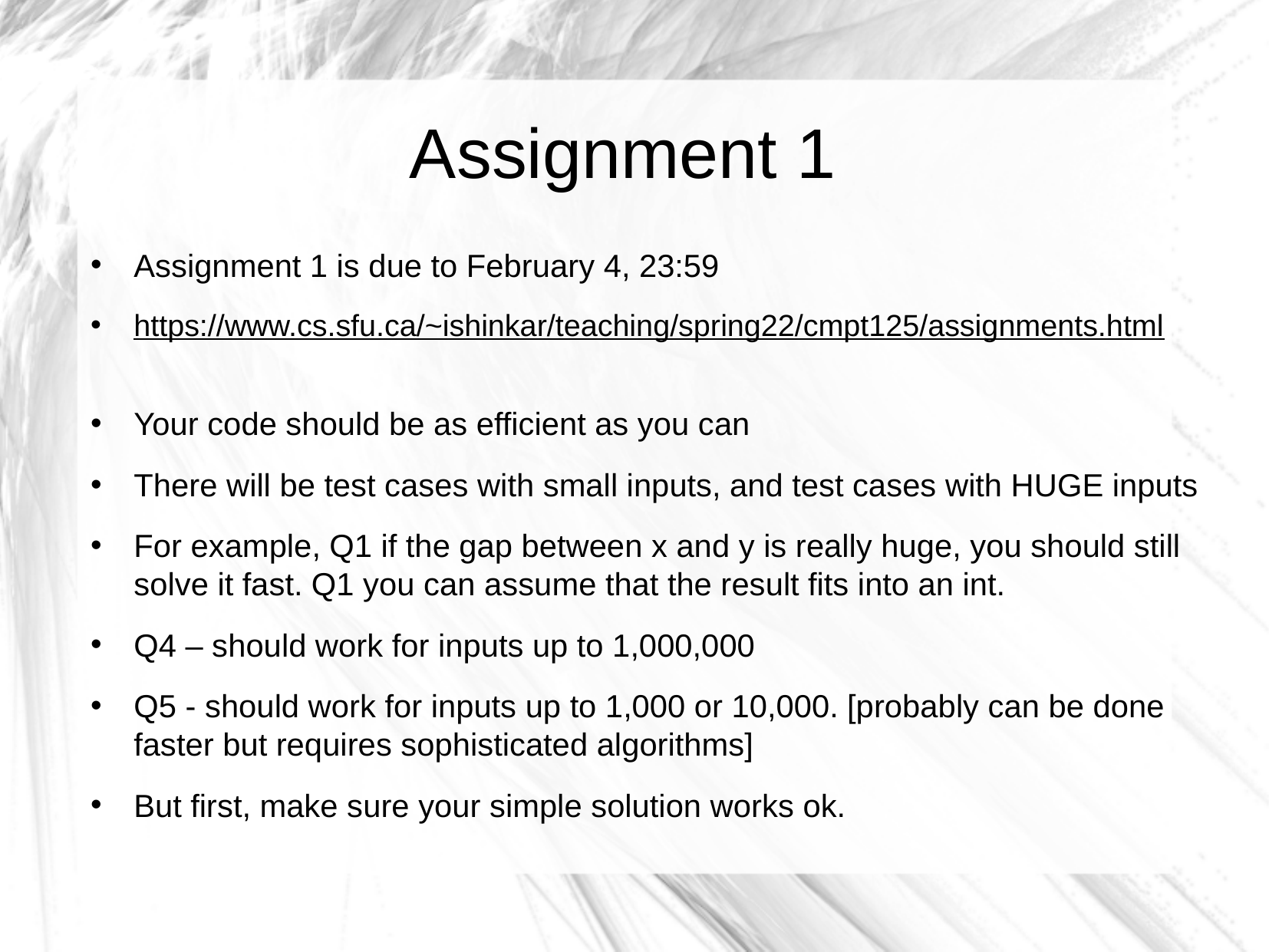

Assignment 1
Assignment 1 is due to February 4, 23:59
https://www.cs.sfu.ca/~ishinkar/teaching/spring22/cmpt125/assignments.html
Your code should be as efficient as you can
There will be test cases with small inputs, and test cases with HUGE inputs
For example, Q1 if the gap between x and y is really huge, you should still solve it fast. Q1 you can assume that the result fits into an int.
Q4 – should work for inputs up to 1,000,000
Q5 - should work for inputs up to 1,000 or 10,000. [probably can be done faster but requires sophisticated algorithms]
But first, make sure your simple solution works ok.